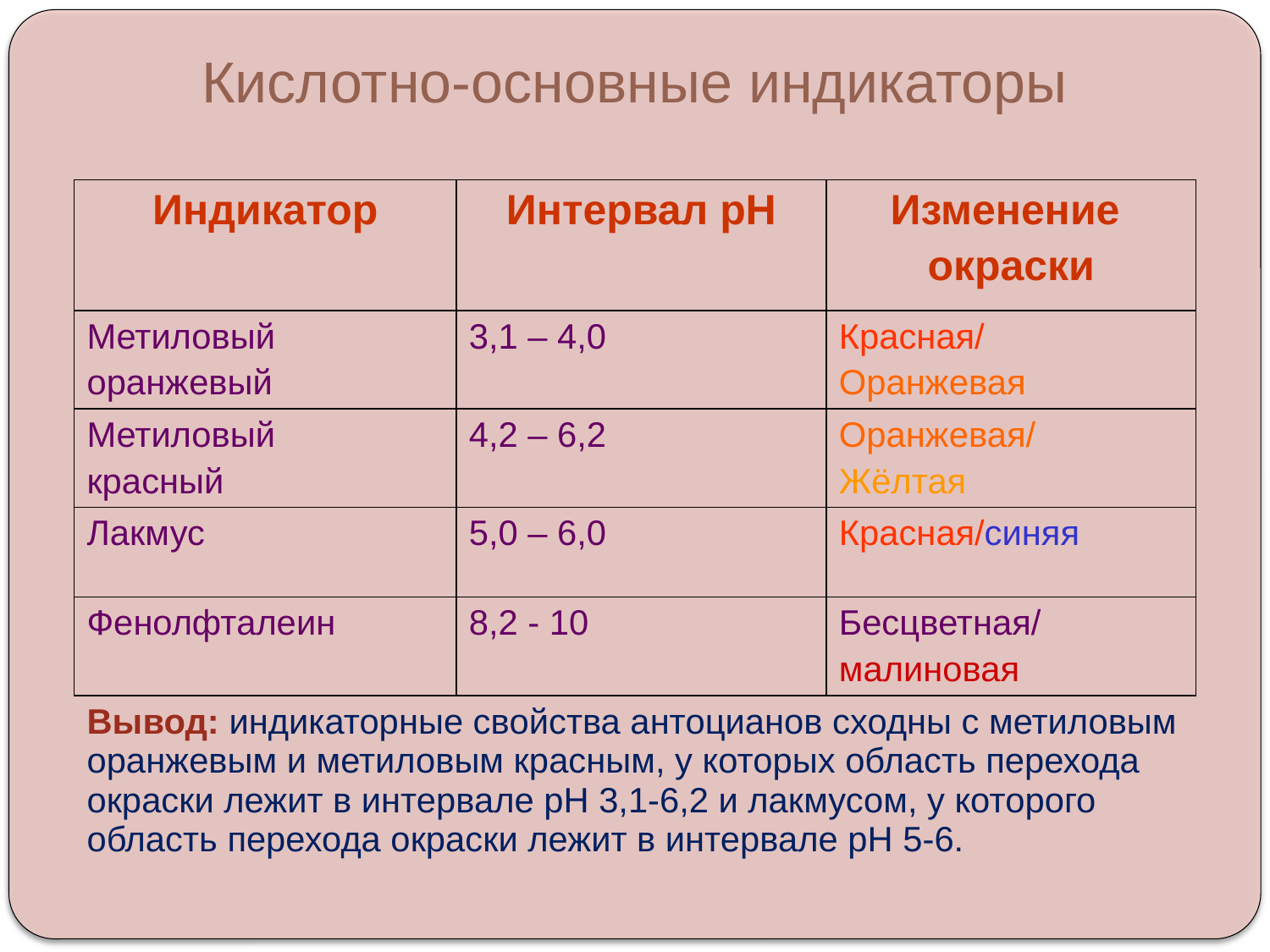

# Кислотно-основные индикаторы
| Индикатор | Интервал рН | Изменение окраски |
| --- | --- | --- |
| Метиловый оранжевый | 3,1 – 4,0 | Красная/ Оранжевая |
| Метиловый красный | 4,2 – 6,2 | Оранжевая/ Жёлтая |
| Лакмус | 5,0 – 6,0 | Красная/синяя |
| Фенолфталеин | 8,2 - 10 | Бесцветная/ малиновая |
| Вывод: индикаторные свойства антоцианов сходны с метиловым оранжевым и метиловым красным, у которых область перехода окраски лежит в интервале рН 3,1-6,2 и лакмусом, у которого область перехода окраски лежит в интервале рН 5-6. |  |  |